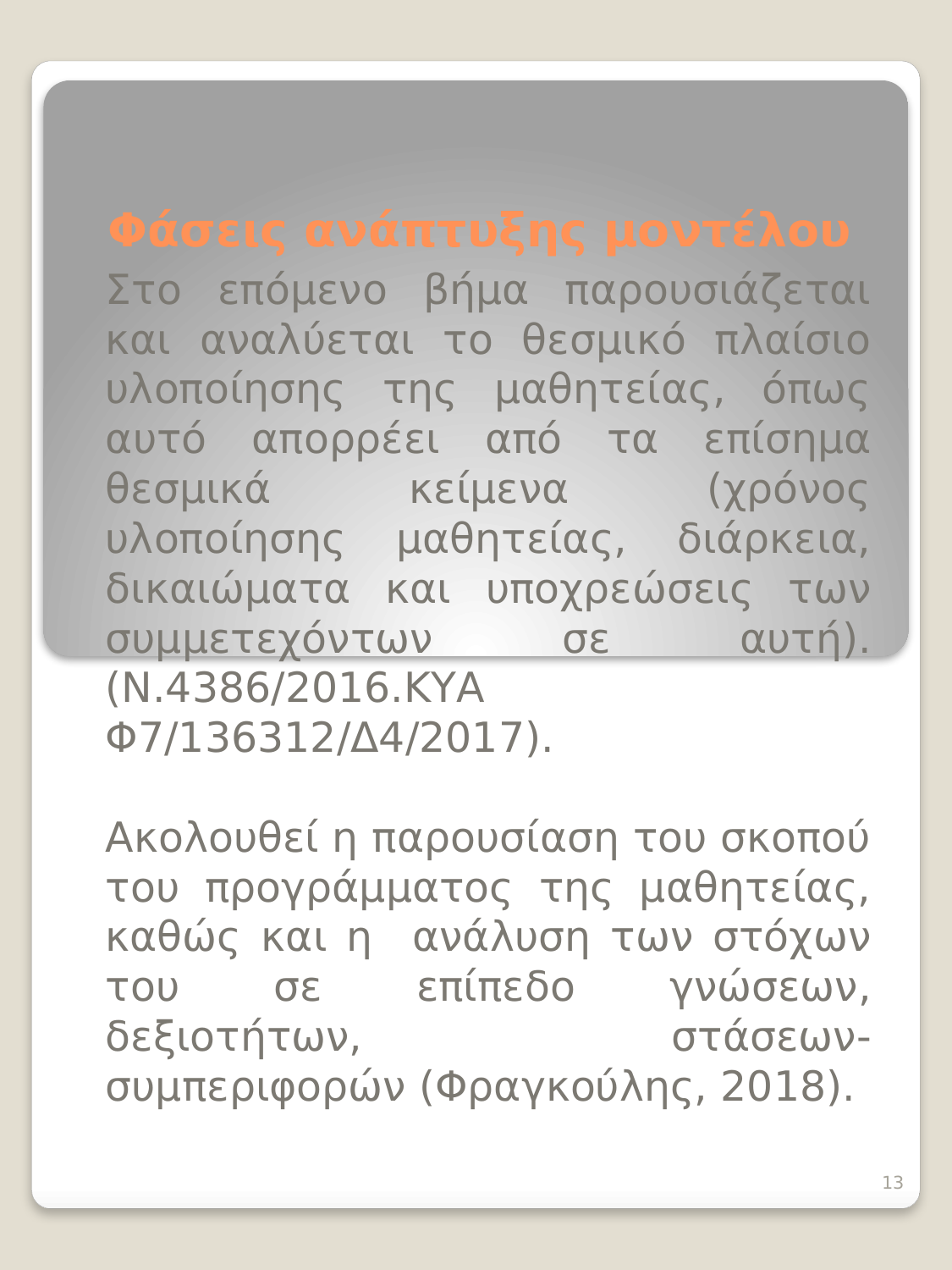

# Φάσεις ανάπτυξης μοντέλου
Στο επόμενο βήμα παρουσιάζεται και αναλύεται το θεσμικό πλαίσιο υλοποίησης της μαθητείας, όπως αυτό απορρέει από τα επίσημα θεσμικά κείμενα (χρόνος υλοποίησης μαθητείας, διάρκεια, δικαιώματα και υποχρεώσεις των συμμετεχόντων σε αυτή). (Ν.4386/2016.ΚΥΑ Φ7/136312/Δ4/2017).

Ακολουθεί η παρουσίαση του σκοπού του προγράμματος της μαθητείας, καθώς και η  ανάλυση των στόχων του σε επίπεδο γνώσεων, δεξιοτήτων, στάσεων- συμπεριφορών (Φραγκούλης, 2018).

13